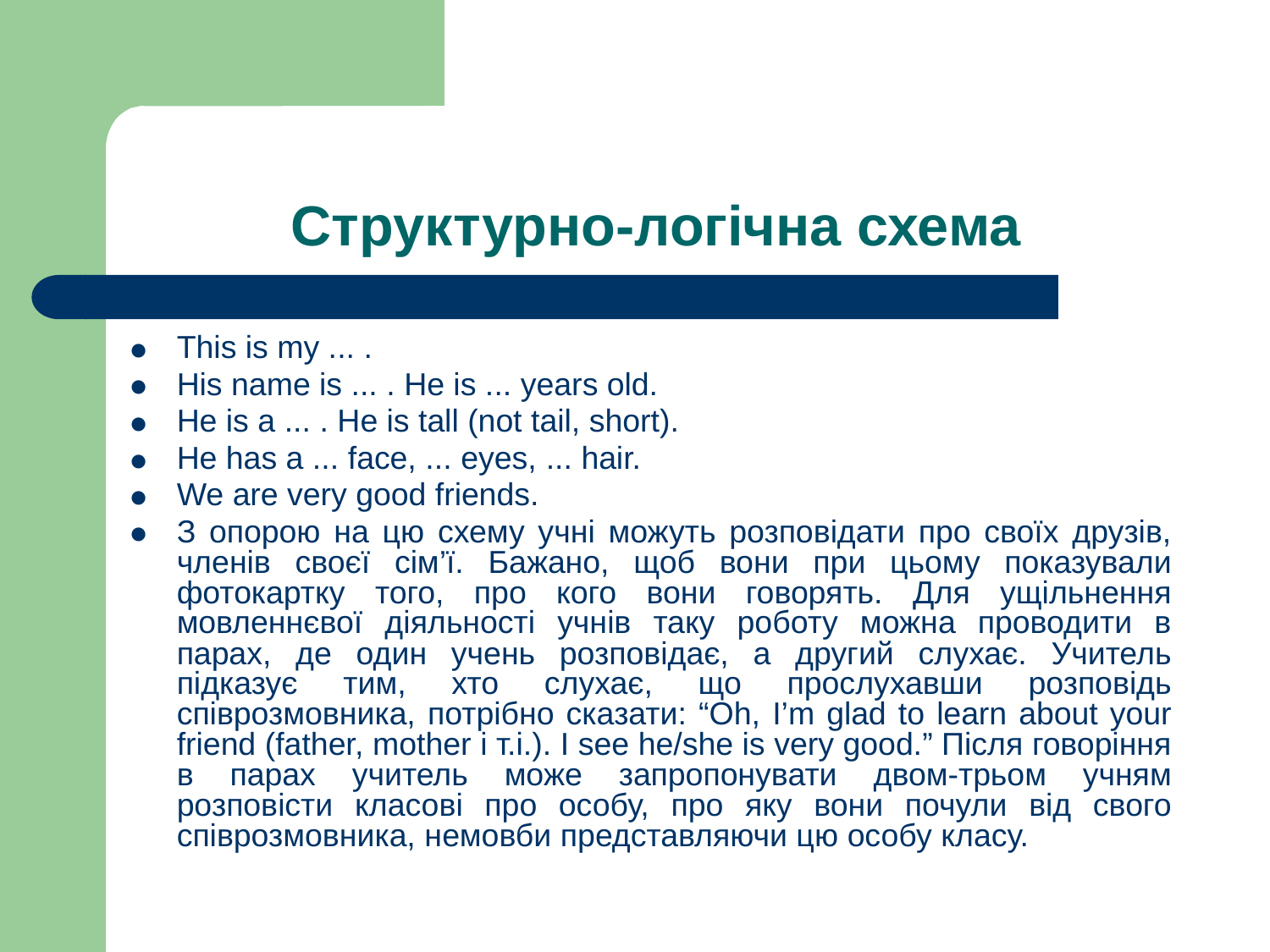

# Структурно-логічна схема
This is my ... .
His name is ... . He is ... years old.
He is a ... . He is tall (not tail, short).
He has a ... face, ... eyes, ... hair.
We are very good friends.
З опорою на цю схему учні можуть розповідати про своїх друзів, членів своєї сім’ї. Бажано, щоб вони при цьому показували фотокартку того, про кого вони говорять. Для ущільнення мовленнєвої діяльності учнів таку роботу можна проводити в парах, де один учень розповідає, а другий слухає. Учитель підказує тим, хто слухає, що прослухавши розповідь співрозмовника, потрібно сказати: “Oh, I’m glad to learn about your friend (father, mother і т.і.). I see he/she is very good.” Після говоріння в парах учитель може запропонувати двом-трьом учням розповісти класові про особу, про яку вони почули від свого співрозмовника, немовби представляючи цю особу класу.